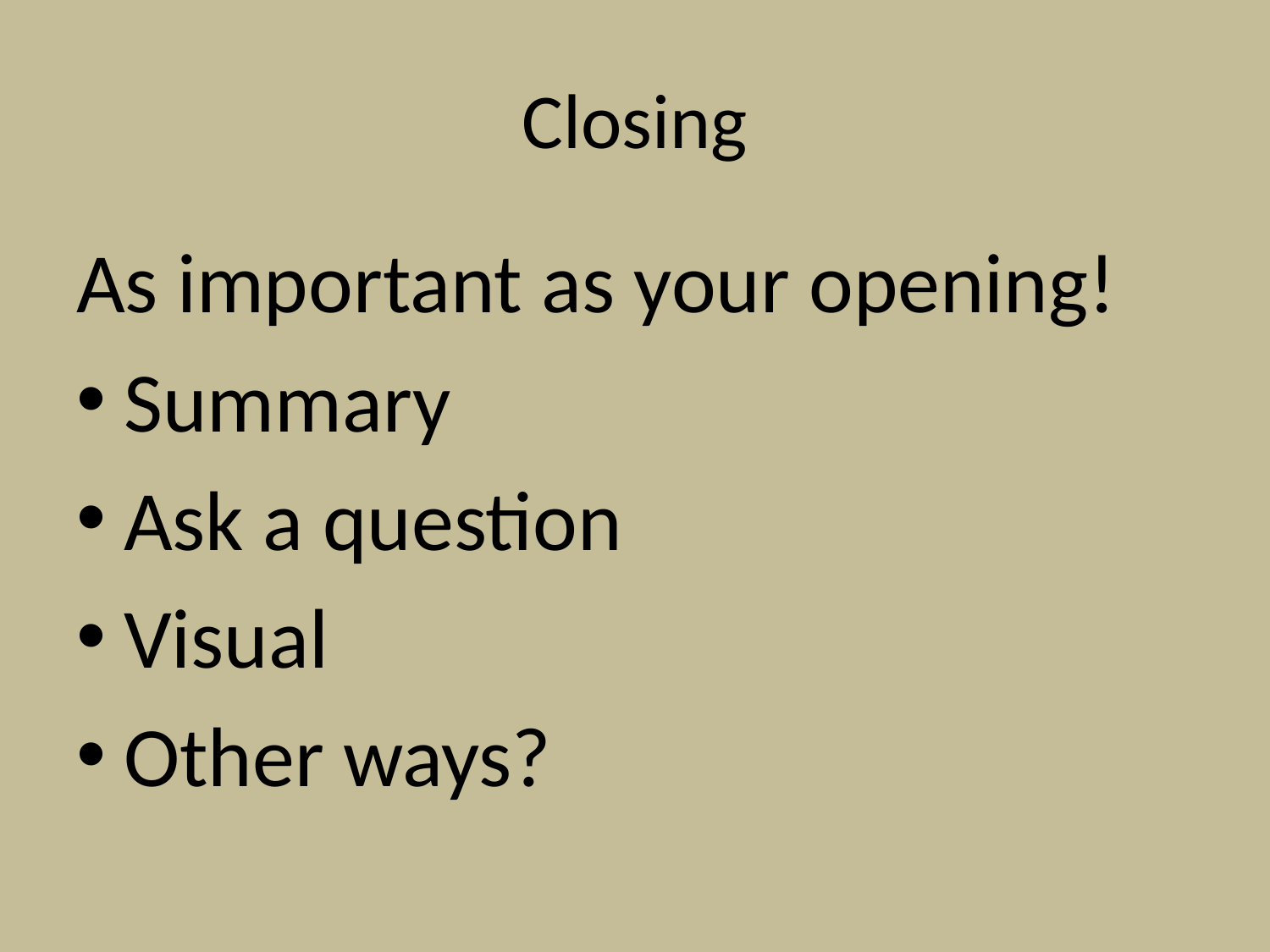

# Closing
As important as your opening!
Summary
Ask a question
Visual
Other ways?